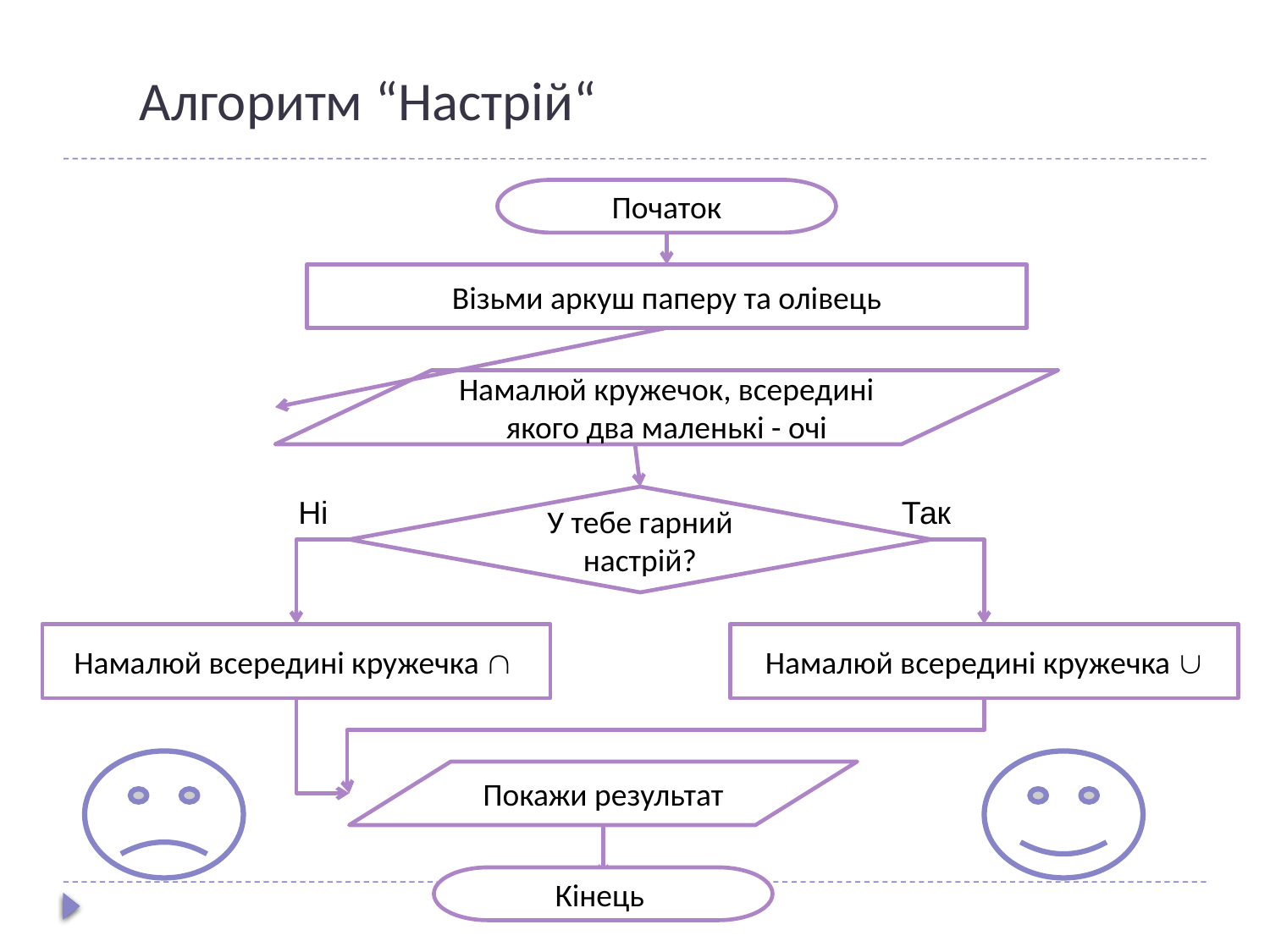

# Алгоритм “Настрій“
Початок
Візьми аркуш паперу та олівець
Намалюй кружечок, всередині якого два маленькі - очі
Ні
У тебе гарний настрій?
Так
Намалюй всередині кружечка ∩
Намалюй всередині кружечка ∪

Покажи результат
Кінець